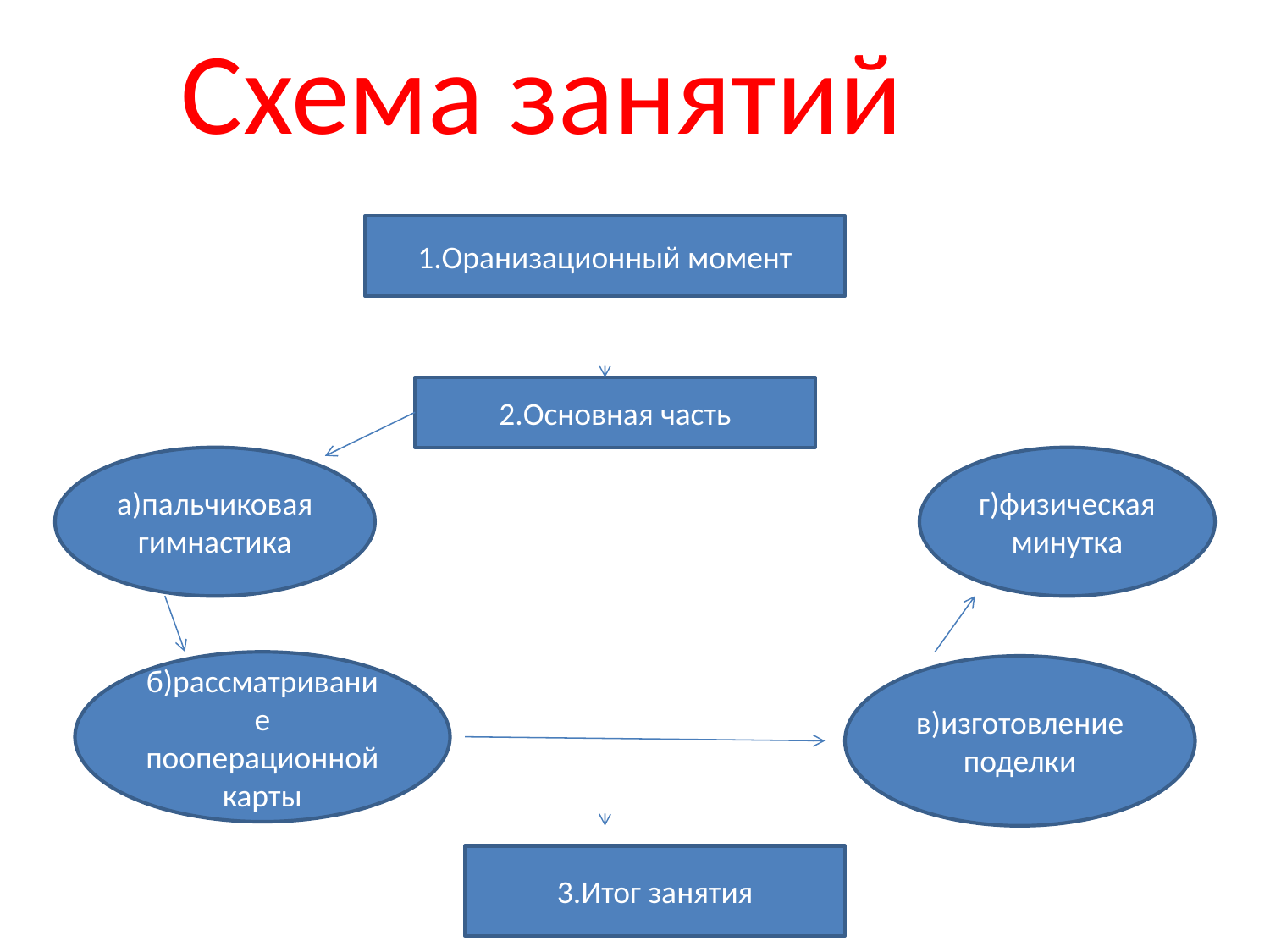

Схема занятий
1.Оранизационный момент
2.Основная часть
а)пальчиковая гимнастика
г)физическая минутка
б)рассматривание пооперационной карты
в)изготовление поделки
3.Итог занятия